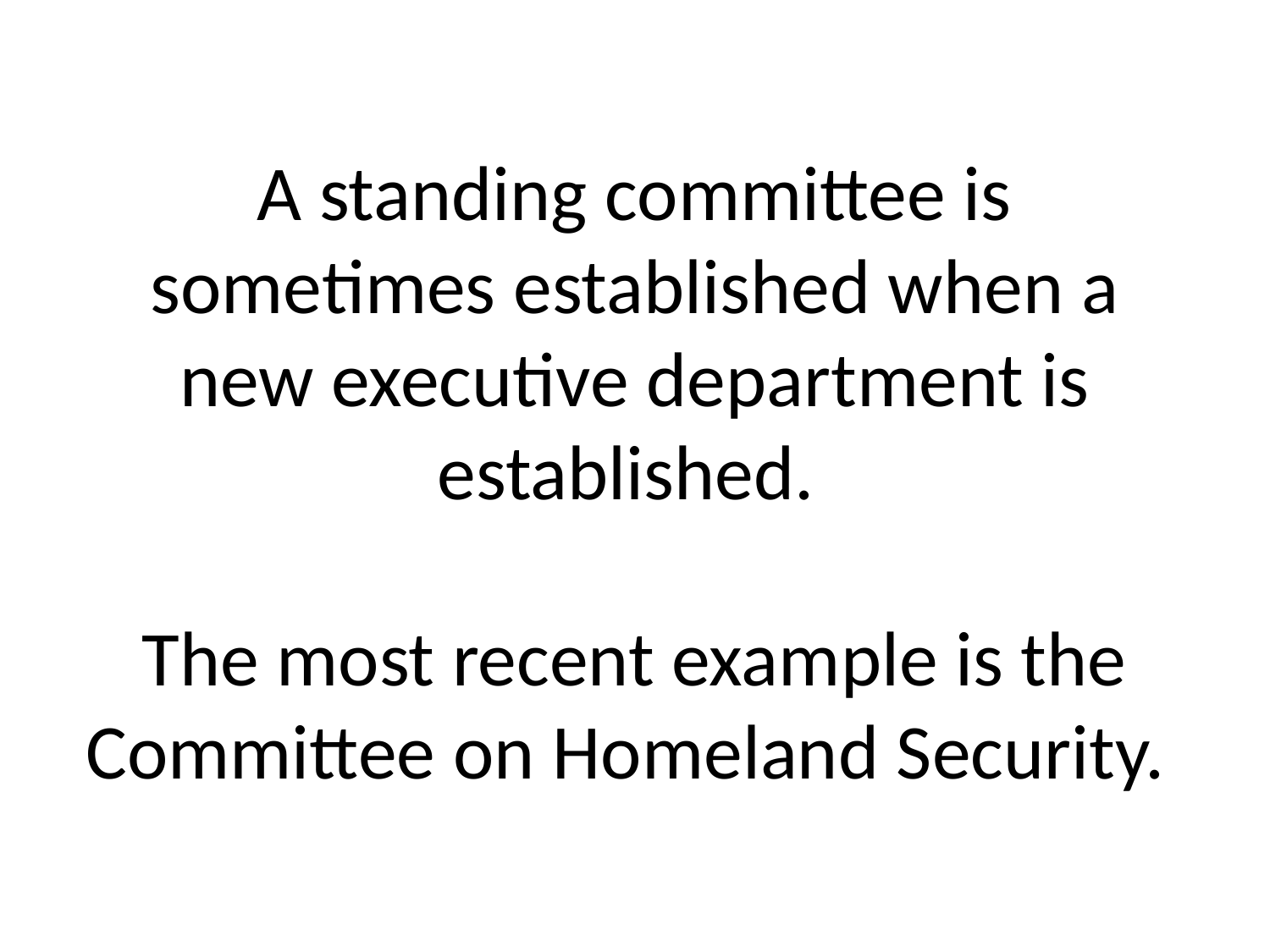

# A standing committee is sometimes established when a new executive department is established. The most recent example is the Committee on Homeland Security.